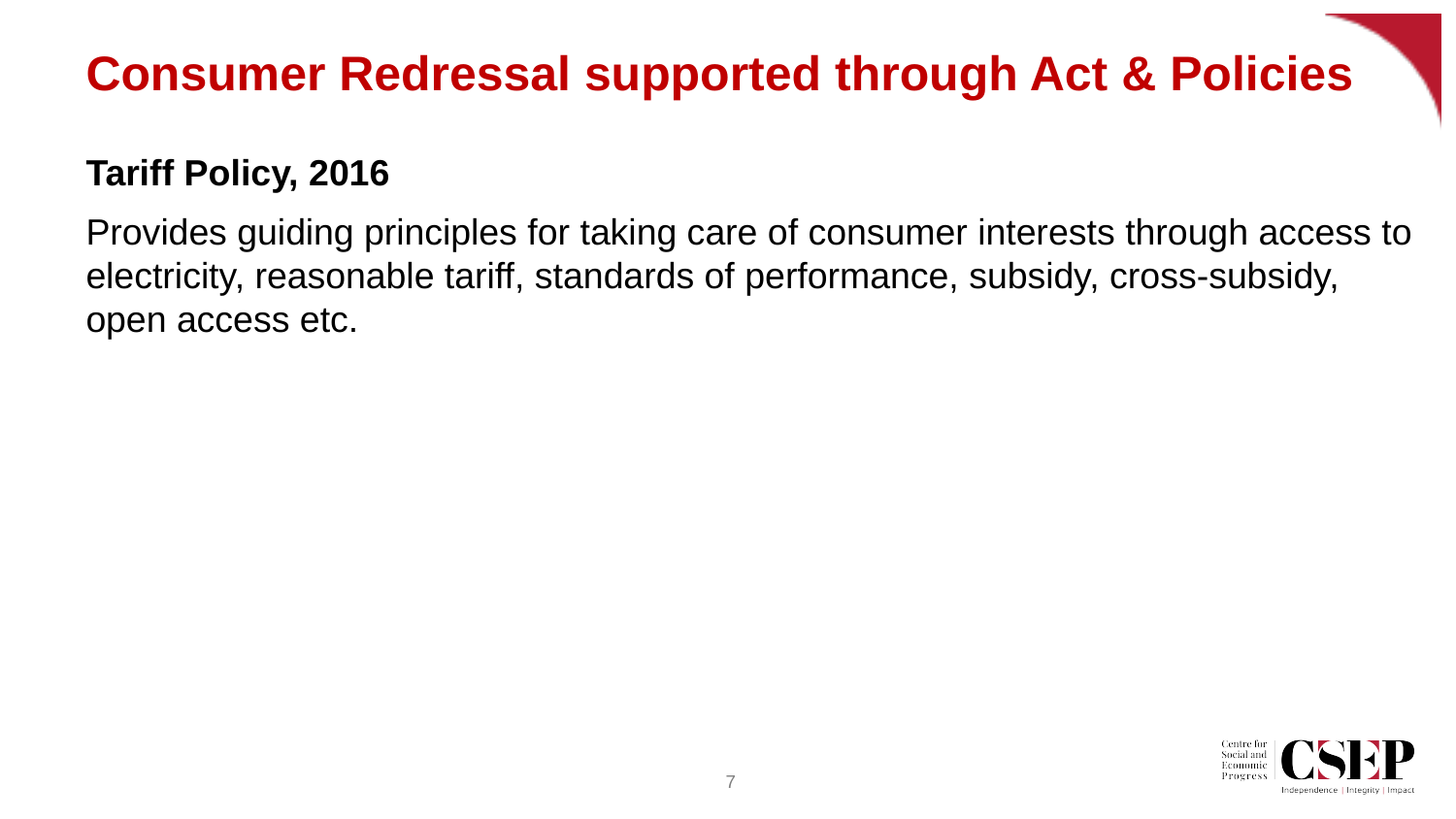

# Consumer Redressal supported through Act & Policies
Tariff Policy, 2016
Provides guiding principles for taking care of consumer interests through access to electricity, reasonable tariff, standards of performance, subsidy, cross-subsidy, open access etc.